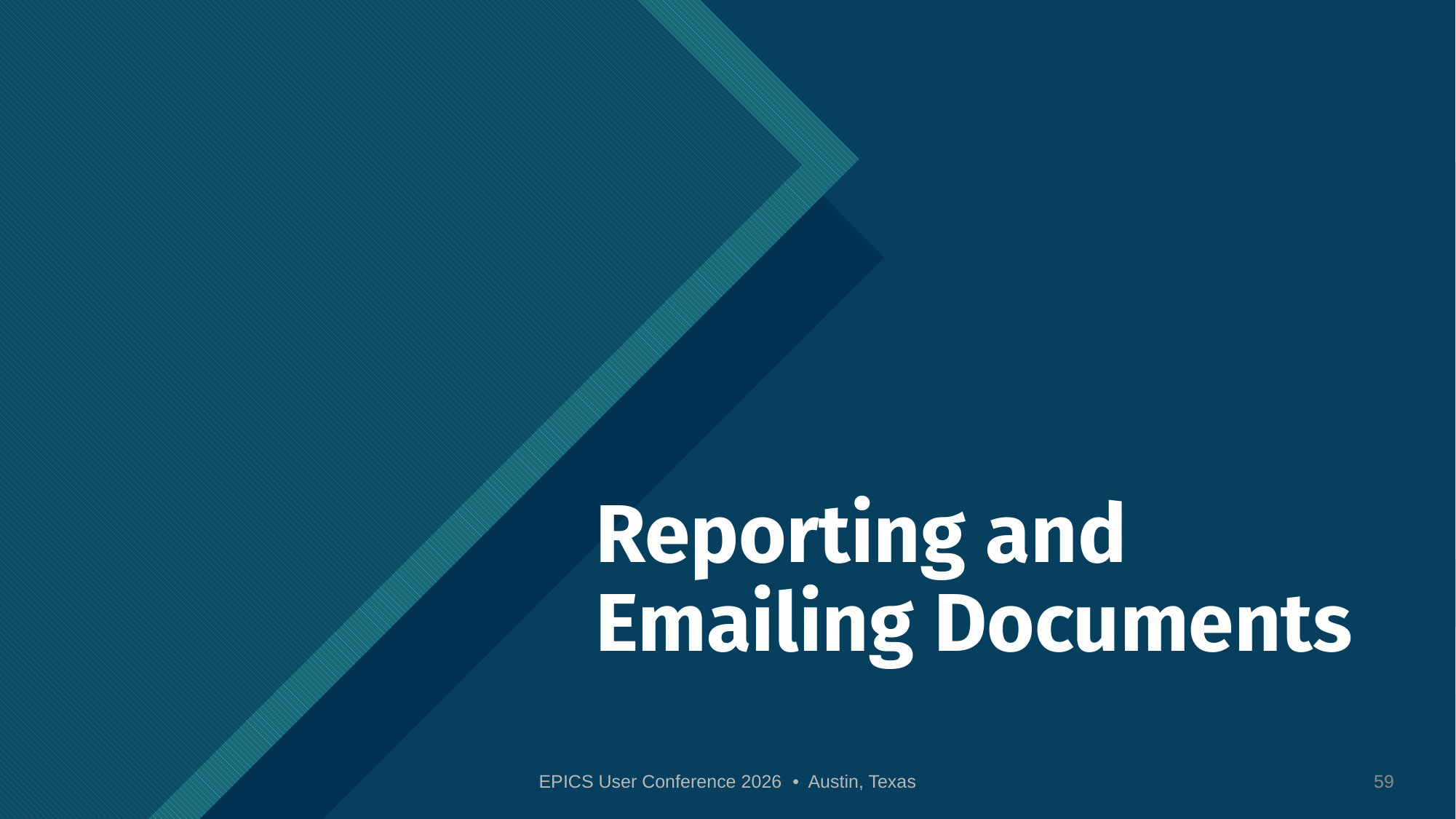

# Reporting and Emailing Documents
EPICS User Conference 2026  •  Austin, Texas
59